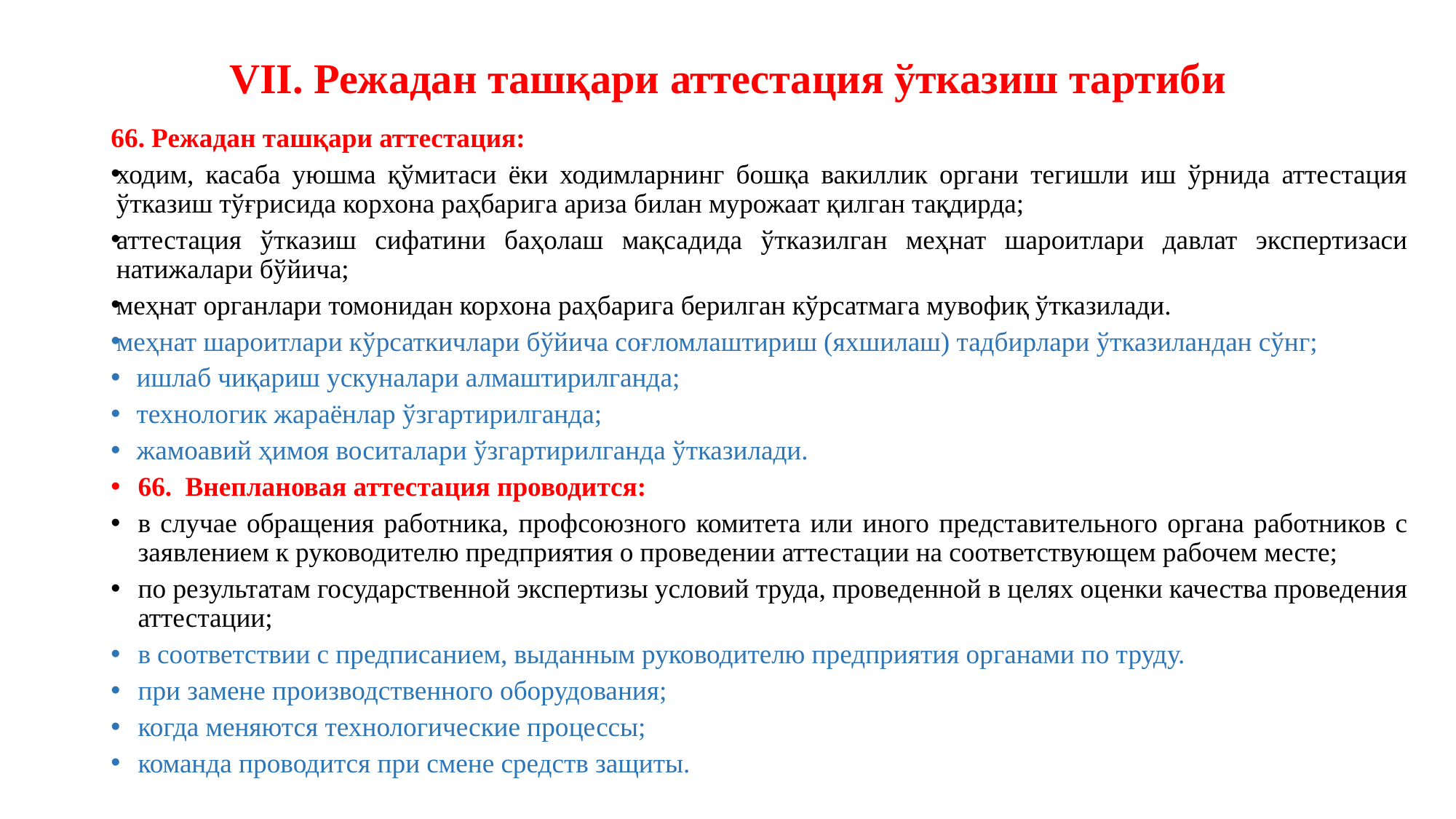

# VII. Режадан ташқари аттестация ўтказиш тартиби
66. Режадан ташқари аттестация:
ходим, касаба уюшма қўмитаси ёки ходимларнинг бошқа вакиллик органи тегишли иш ўрнида аттестация ўтказиш тўғрисида корхона раҳбарига ариза билан мурожаат қилган тақдирда;
аттестация ўтказиш сифатини баҳолаш мақсадида ўтказилган меҳнат шароитлари давлат экспертизаси натижалари бўйича;
меҳнат органлари томонидан корхона раҳбарига берилган кўрсатмага мувофиқ ўтказилади.
меҳнат шароитлари кўрсаткичлари бўйича соғломлаштириш (яхшилаш) тадбирлари ўтказиландан сўнг;
   ишлаб чиқариш ускуналари алмаштирилганда;
   технологик жараёнлар ўзгартирилганда;
   жамоавий ҳимоя воситалари ўзгартирилганда ўтказилади.
66.  Внеплановая аттестация проводится:
в случае обращения работника, профсоюзного комитета или иного представительного органа работников с заявлением к руководителю предприятия о проведении аттестации на соответствующем рабочем месте;
по результатам государственной экспертизы условий труда, проведенной в целях оценки качества проведения аттестации;
в соответствии с предписанием, выданным руководителю предприятия органами по труду.
при замене производственного оборудования;
когда меняются технологические процессы;
команда проводится при смене средств защиты.